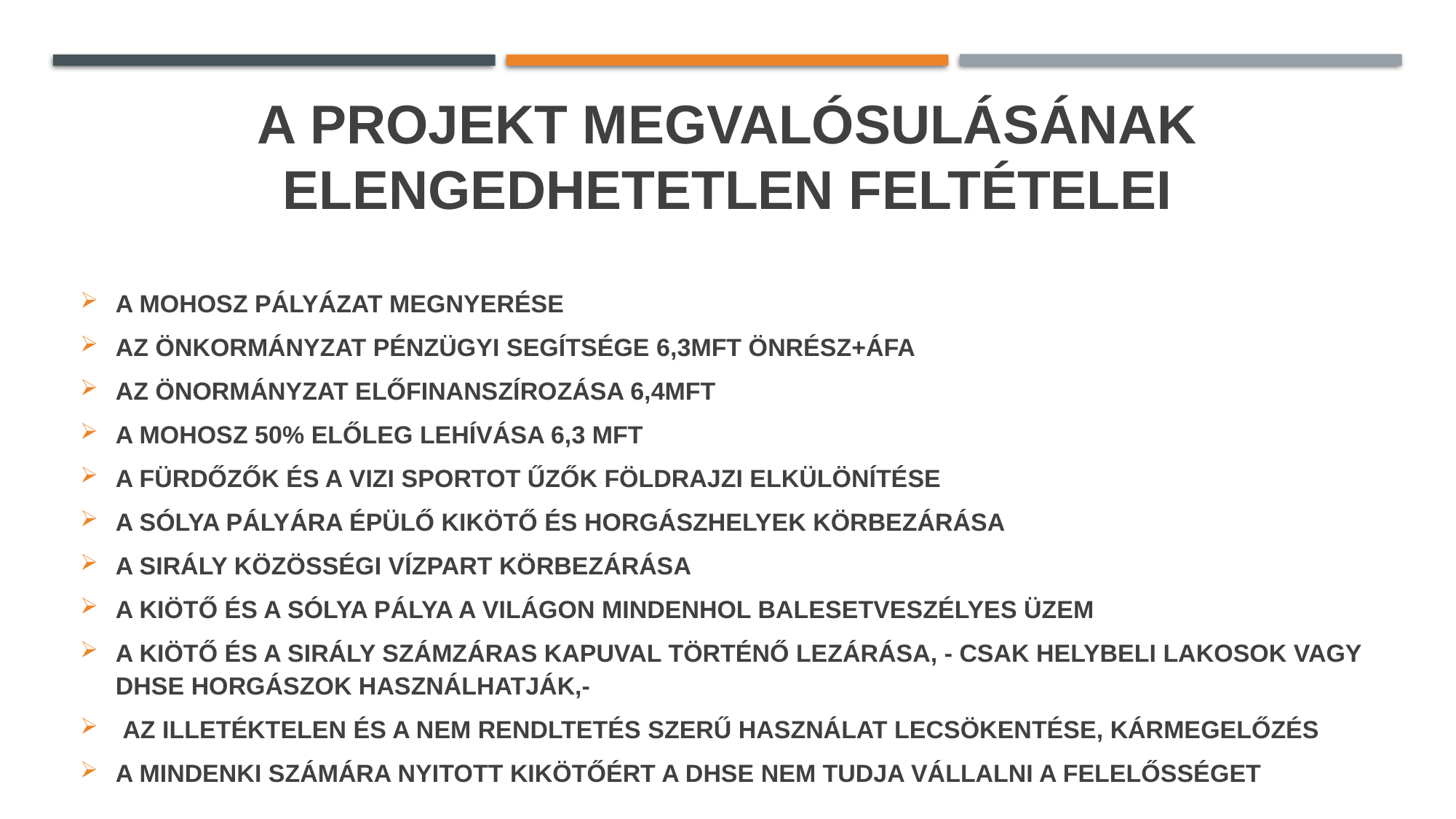

# A PROJEKT MEGVALÓSULÁSÁNAK ELENGEDHETETLEN FELTÉTELEI
A MOHOSZ PÁLYÁZAT MEGNYERÉSE
AZ ÖNKORMÁNYZAT PÉNZÜGYI SEGÍTSÉGE 6,3MFT ÖNRÉSZ+ÁFA
AZ ÖNORMÁNYZAT ELŐFINANSZÍROZÁSA 6,4MFT
A MOHOSZ 50% ELŐLEG LEHÍVÁSA 6,3 MFT
A FÜRDŐZŐK ÉS A VIZI SPORTOT ŰZŐK FÖLDRAJZI ELKÜLÖNÍTÉSE
A SÓLYA PÁLYÁRA ÉPÜLŐ KIKÖTŐ ÉS HORGÁSZHELYEK KÖRBEZÁRÁSA
A SIRÁLY KÖZÖSSÉGI VÍZPART KÖRBEZÁRÁSA
A KIÖTŐ ÉS A SÓLYA PÁLYA A VILÁGON MINDENHOL BALESETVESZÉLYES ÜZEM
A KIÖTŐ ÉS A SIRÁLY SZÁMZÁRAS KAPUVAL TÖRTÉNŐ LEZÁRÁSA, - CSAK HELYBELI LAKOSOK VAGY DHSE HORGÁSZOK HASZNÁLHATJÁK,-
 AZ ILLETÉKTELEN ÉS A NEM RENDLTETÉS SZERŰ HASZNÁLAT LECSÖKENTÉSE, KÁRMEGELŐZÉS
A MINDENKI SZÁMÁRA NYITOTT KIKÖTŐÉRT A DHSE NEM TUDJA VÁLLALNI A FELELŐSSÉGET